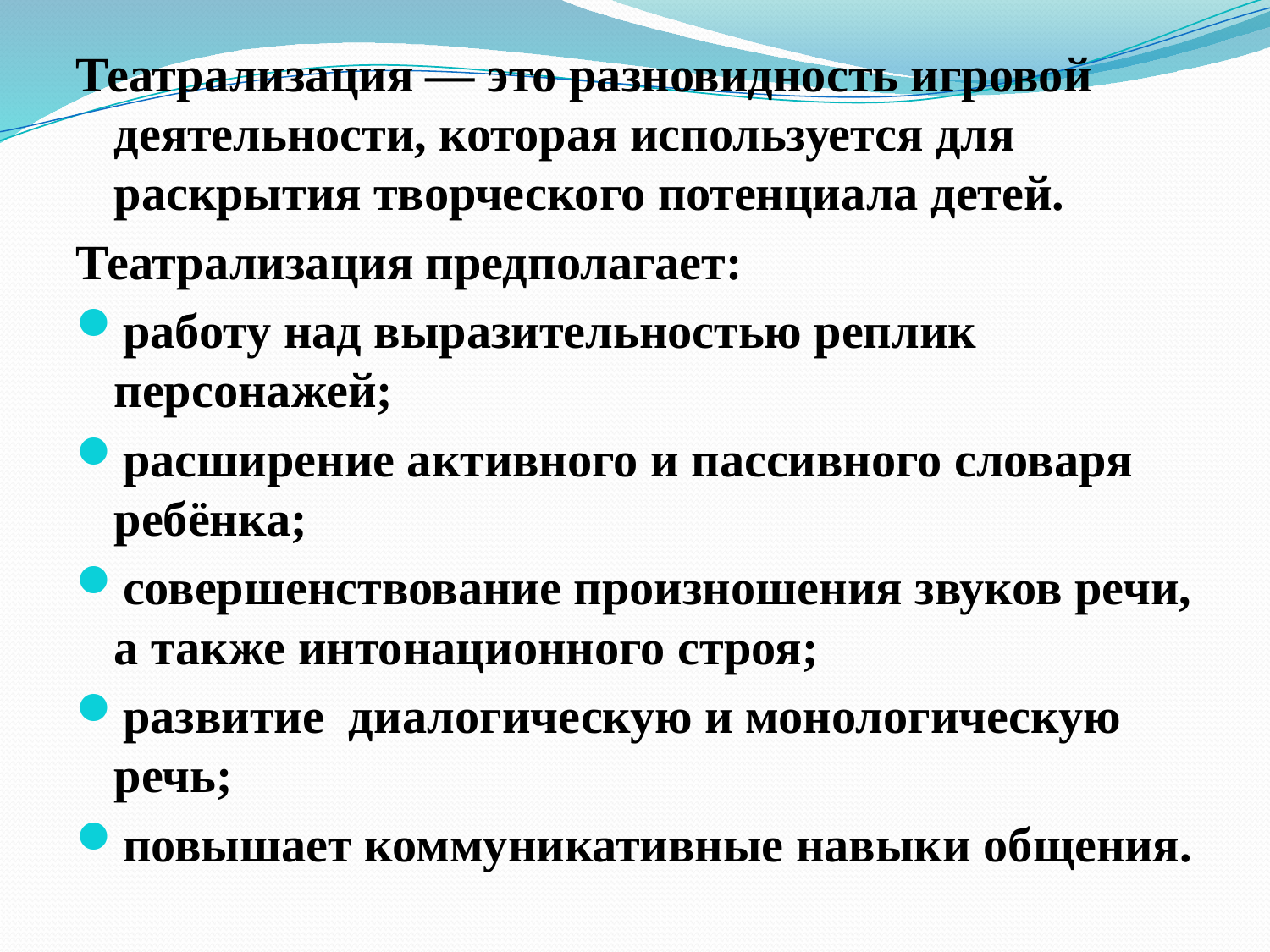

Театрализация — это разновидность игровой деятельности, которая используется для раскрытия творческого потенциала детей.
Театрализация предполагает:
работу над выразительностью реплик персонажей;
расширение активного и пассивного словаря ребёнка;
совершенствование произношения звуков речи, а также интонационного строя;
развитие  диалогическую и монологическую речь;
повышает коммуникативные навыки общения.

#